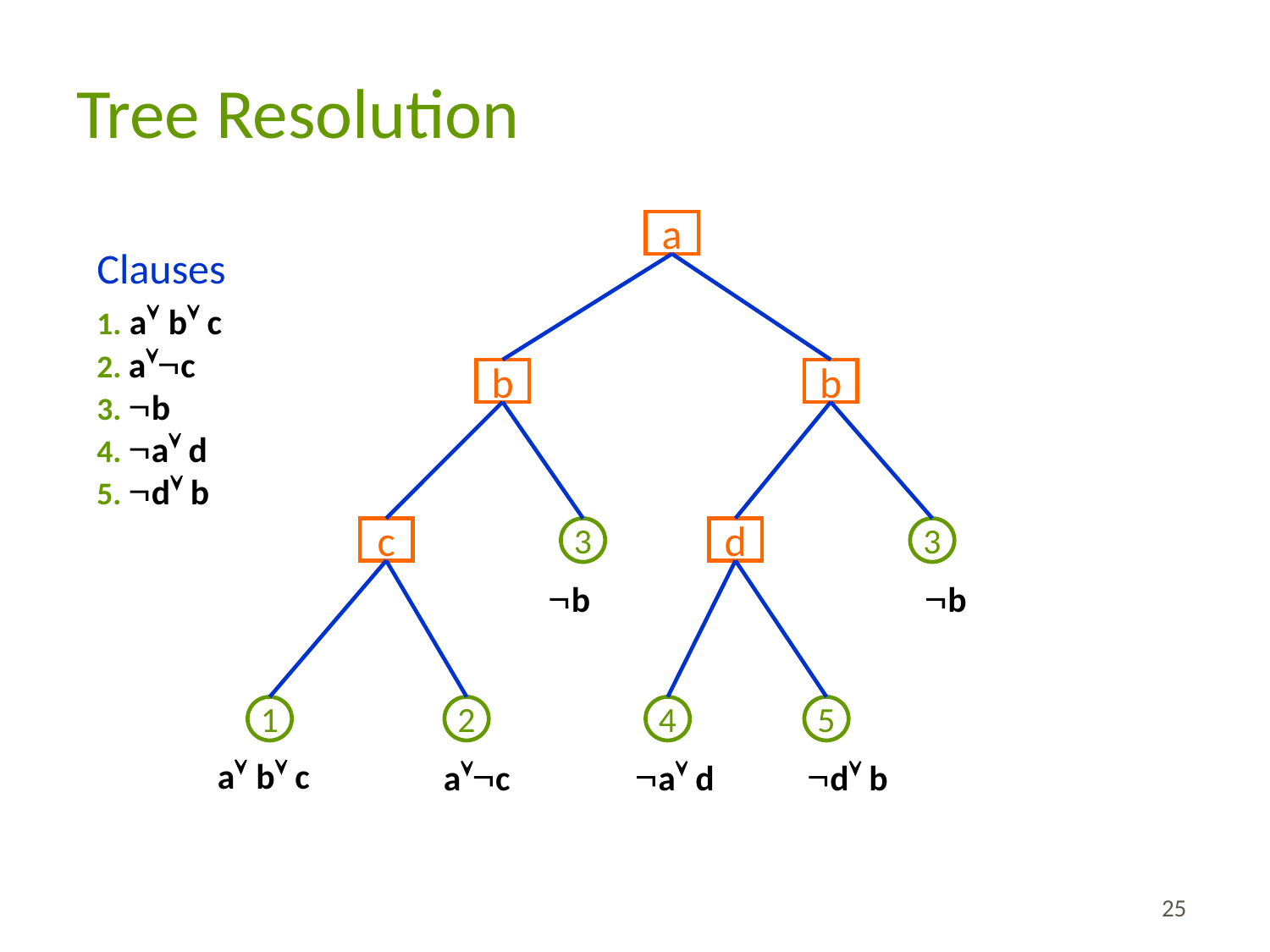

# Tree Resolution
a
Clauses
1. a∨ b∨ c
2. a∨¬c
3. ¬b
4. ¬a∨ d
5. ¬d∨ b
b
b
c
3
d
3
¬b
¬b
1
2
4
5
a∨ b∨ c
a∨¬c
¬a∨ d
¬d∨ b
25